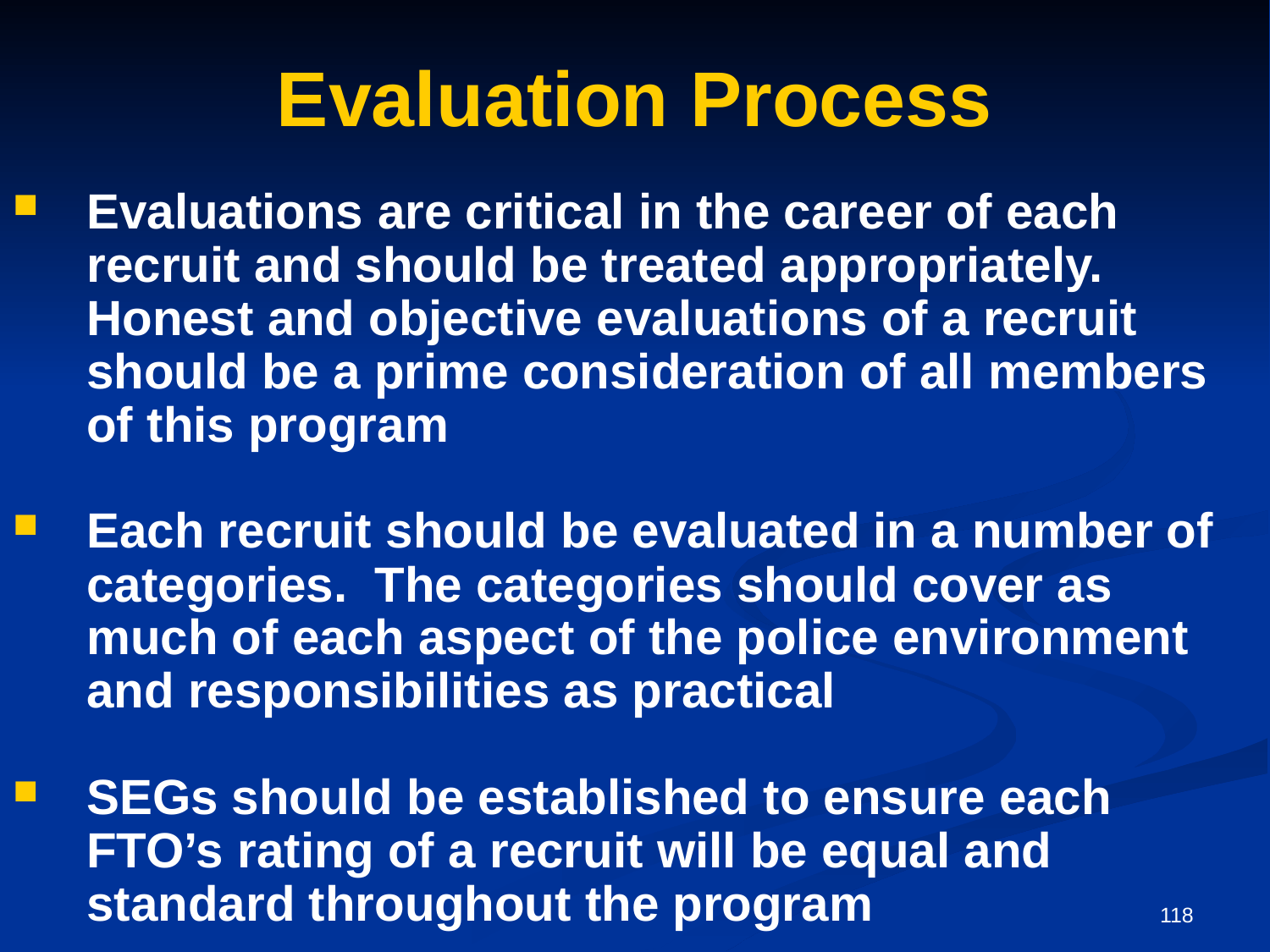

# Evaluation Process
Evaluations are critical in the career of each recruit and should be treated appropriately.  Honest and objective evaluations of a recruit should be a prime consideration of all members of this program

Each recruit should be evaluated in a number of categories.  The categories should cover as much of each aspect of the police environment and responsibilities as practical

SEGs should be established to ensure each FTO’s rating of a recruit will be equal and standard throughout the program

118